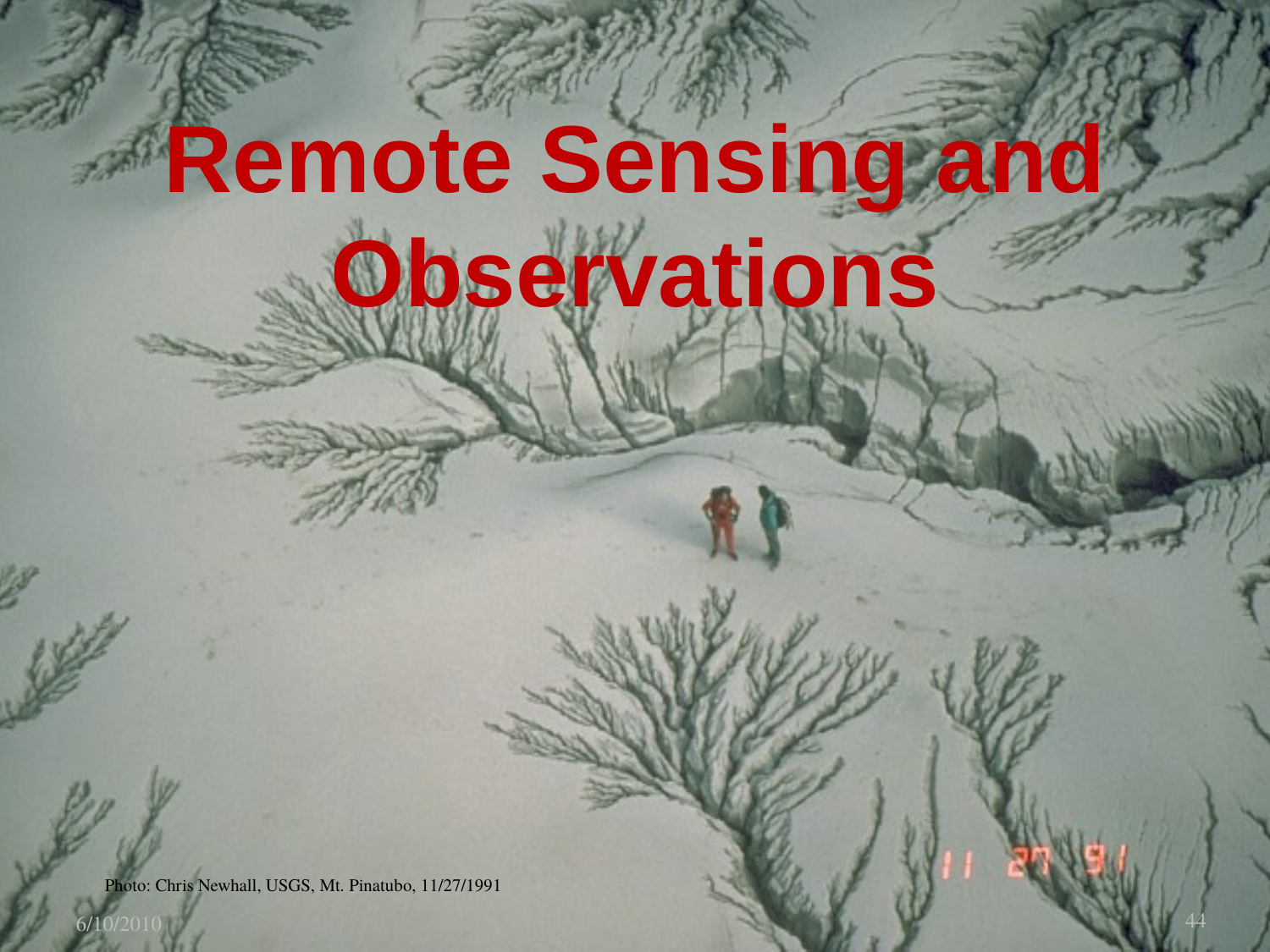

# Remote Sensing and Observations
Photo: Chris Newhall, USGS, Mt. Pinatubo, 11/27/1991
6/10/2010
44